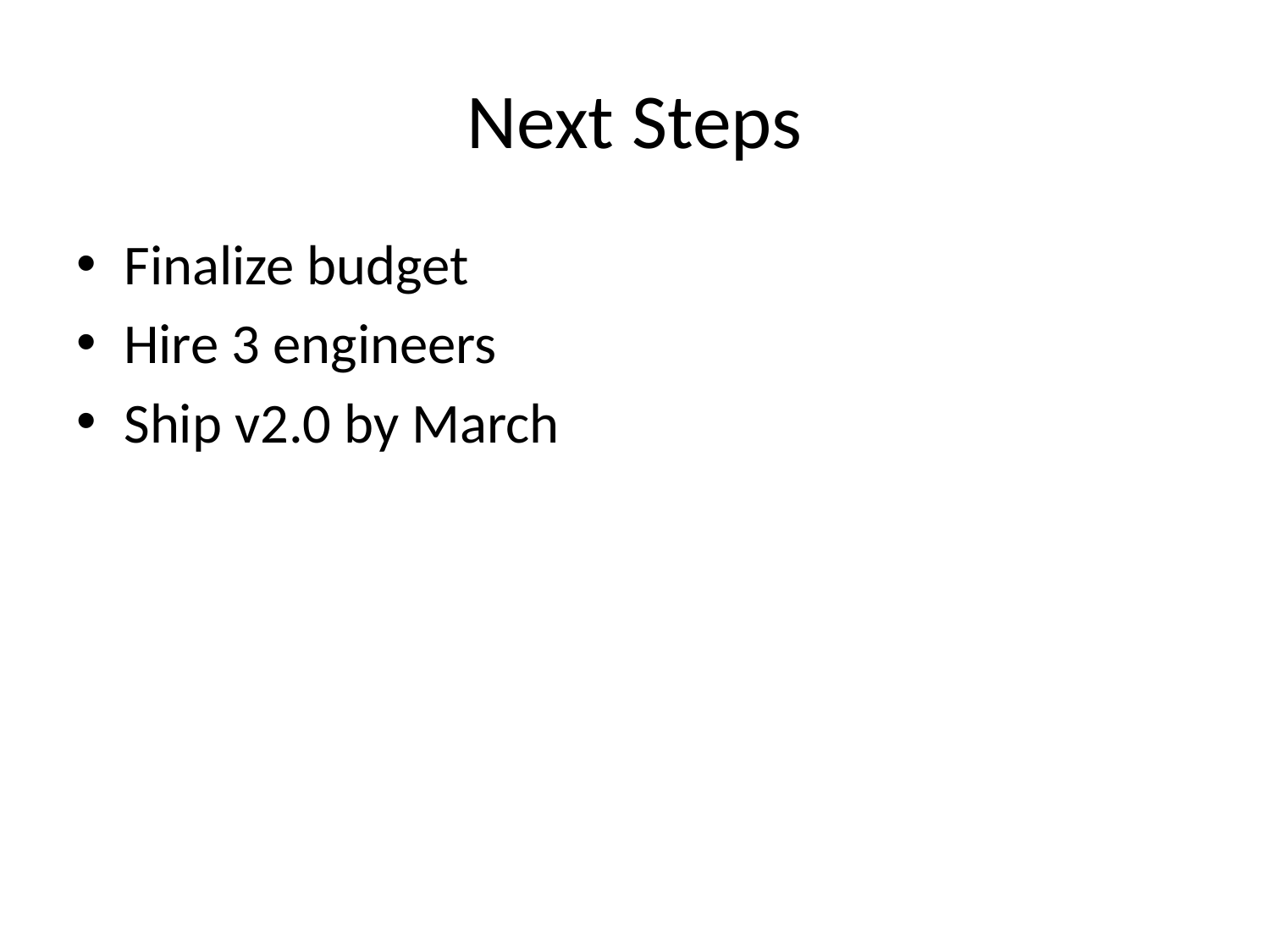

# Next Steps
Finalize budget
Hire 3 engineers
Ship v2.0 by March